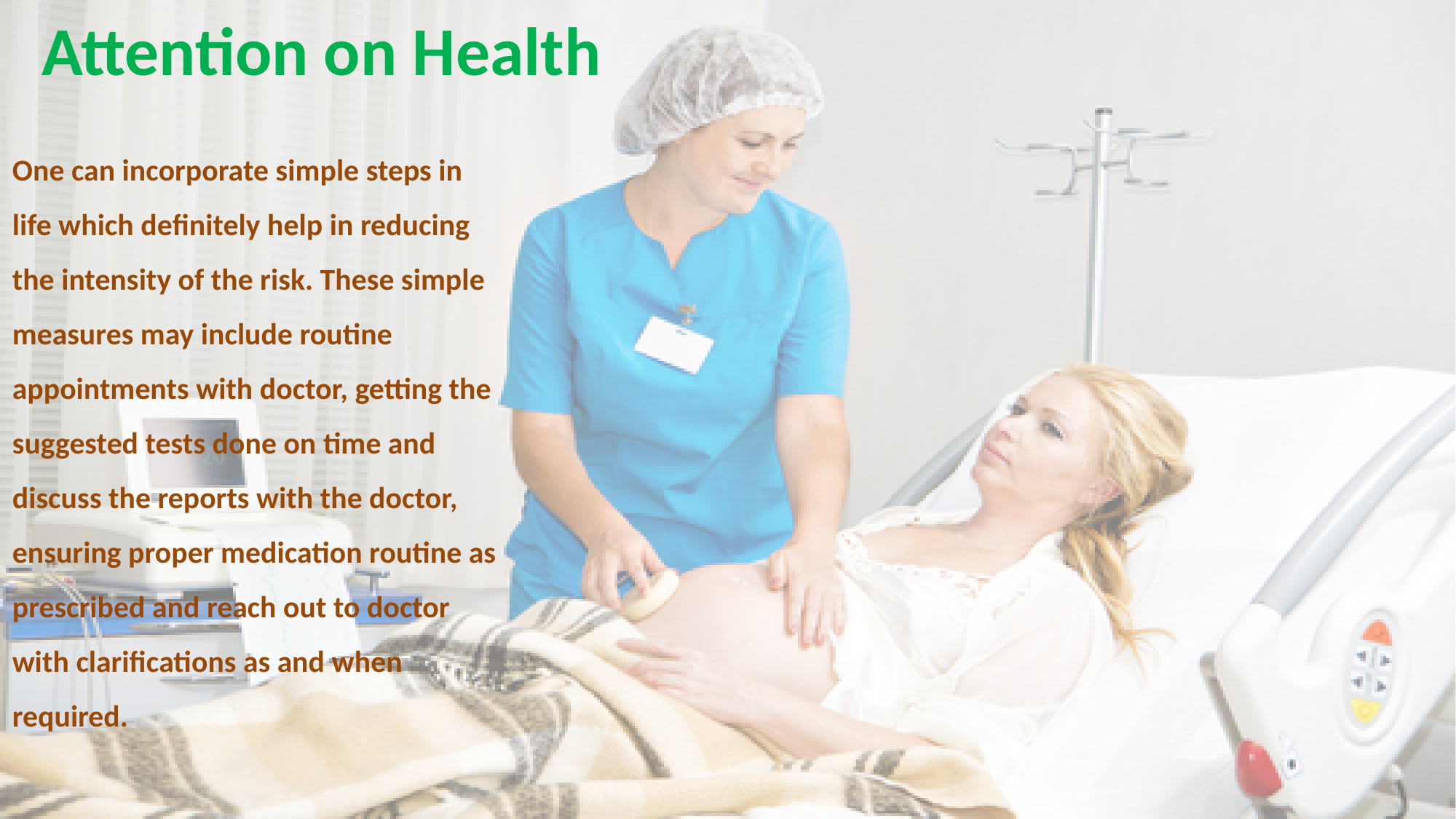

Attention on Health
One can incorporate simple steps in life which definitely help in reducing the intensity of the risk. These simple measures may include routine appointments with doctor, getting the suggested tests done on time and discuss the reports with the doctor, ensuring proper medication routine as prescribed and reach out to doctor with clarifications as and when required.